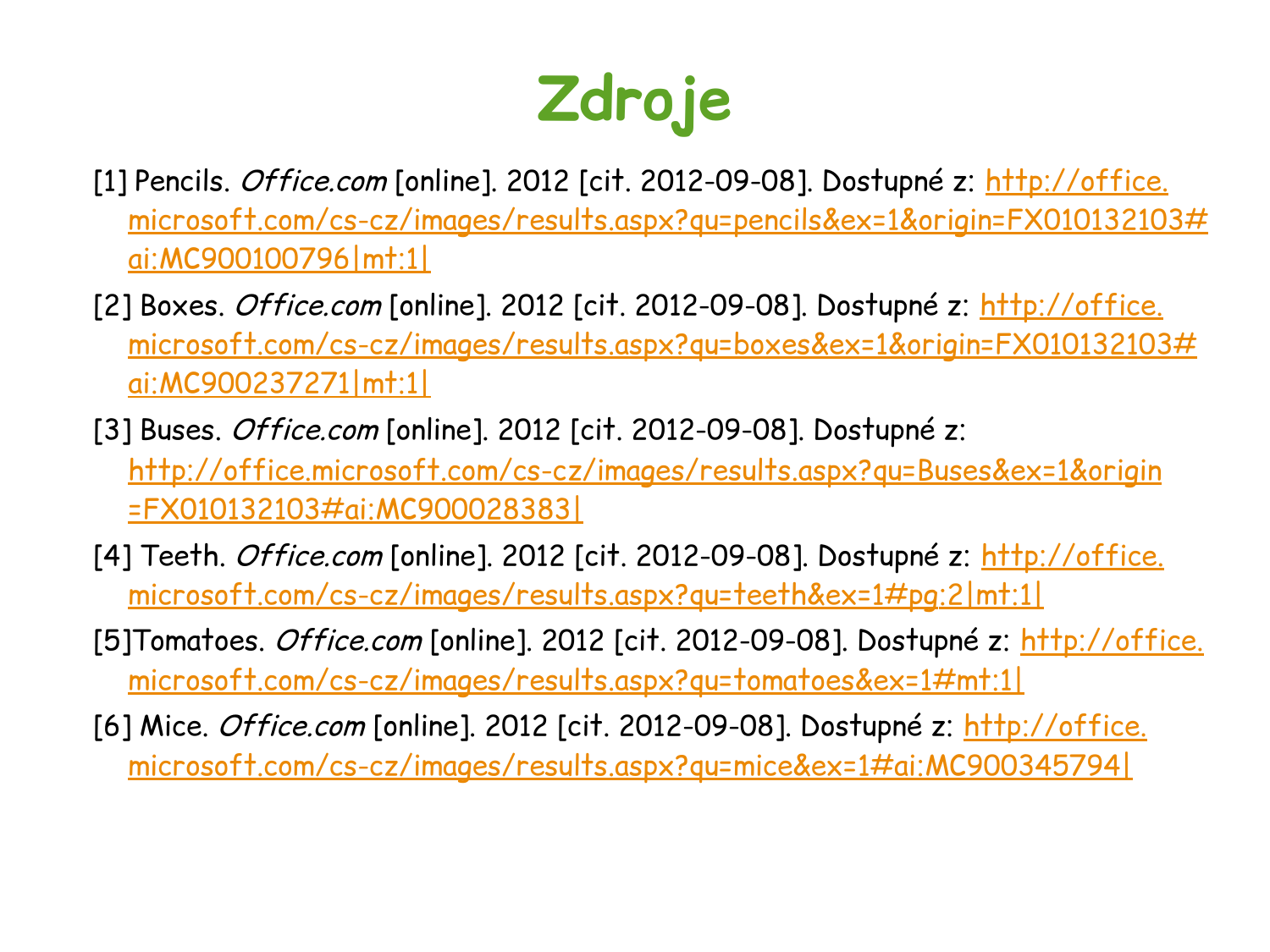

# Zdroje
[1] Pencils. Office.com [online]. 2012 [cit. 2012-09-08]. Dostupné z: http://office.microsoft.com/cs-cz/images/results.aspx?qu=pencils&ex=1&origin=FX010132103#ai:MC900100796|mt:1|
[2] Boxes. Office.com [online]. 2012 [cit. 2012-09-08]. Dostupné z: http://office.microsoft.com/cs-cz/images/results.aspx?qu=boxes&ex=1&origin=FX010132103#ai:MC900237271|mt:1|
[3] Buses. Office.com [online]. 2012 [cit. 2012-09-08]. Dostupné z:
	http://office.microsoft.com/cs-cz/images/results.aspx?qu=Buses&ex=1&origin=FX010132103#ai:MC900028383|
[4] Teeth. Office.com [online]. 2012 [cit. 2012-09-08]. Dostupné z: http://office.microsoft.com/cs-cz/images/results.aspx?qu=teeth&ex=1#pg:2|mt:1|
[5]Tomatoes. Office.com [online]. 2012 [cit. 2012-09-08]. Dostupné z: http://office.microsoft.com/cs-cz/images/results.aspx?qu=tomatoes&ex=1#mt:1|
[6] Mice. Office.com [online]. 2012 [cit. 2012-09-08]. Dostupné z: http://office.microsoft.com/cs-cz/images/results.aspx?qu=mice&ex=1#ai:MC900345794|